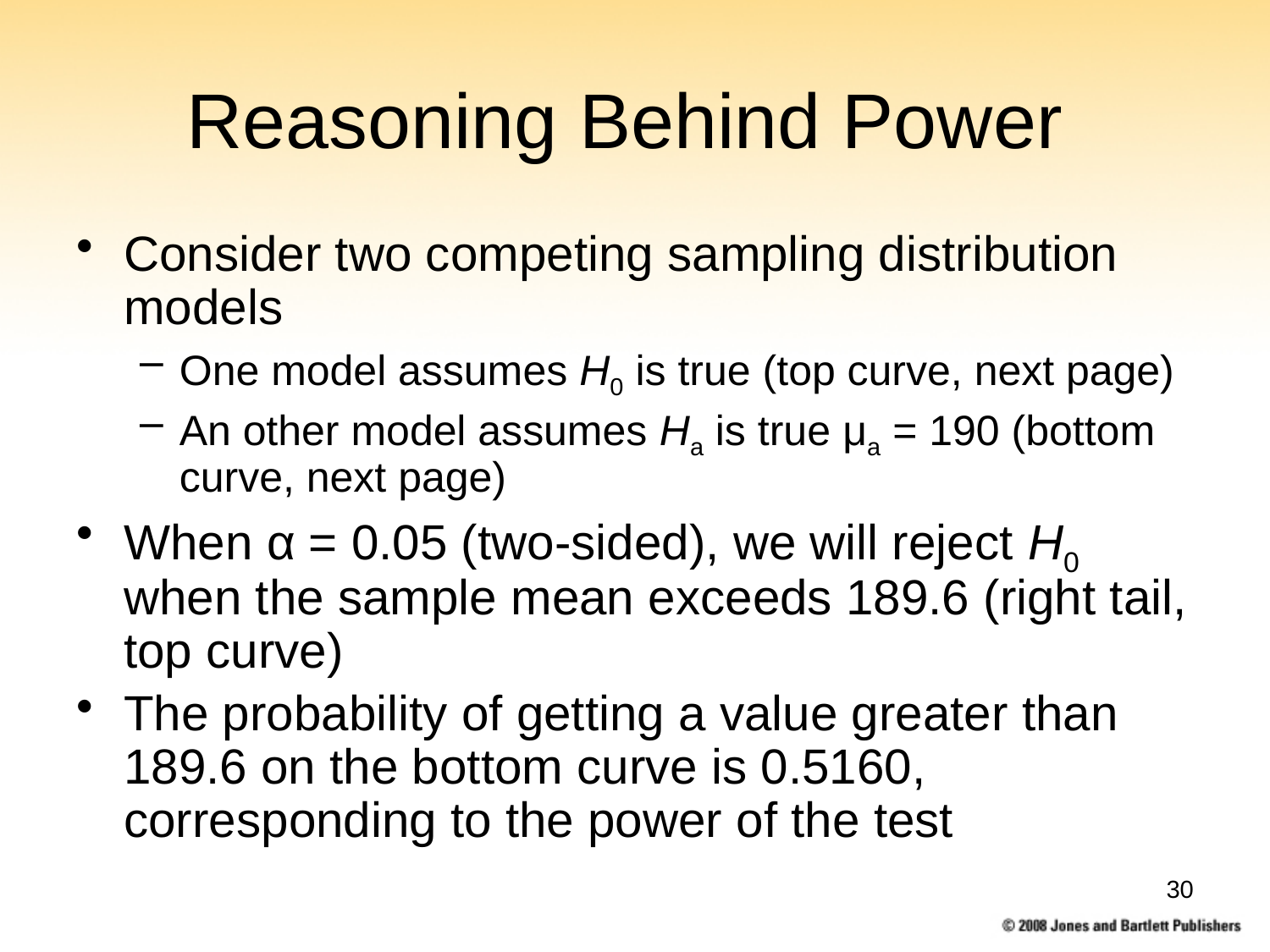

# Reasoning Behind Power
Consider two competing sampling distribution models
One model assumes H0 is true (top curve, next page)
An other model assumes Ha is true μa = 190 (bottom curve, next page)
When α = 0.05 (two-sided), we will reject H0 when the sample mean exceeds 189.6 (right tail, top curve)
The probability of getting a value greater than 189.6 on the bottom curve is 0.5160, corresponding to the power of the test
30